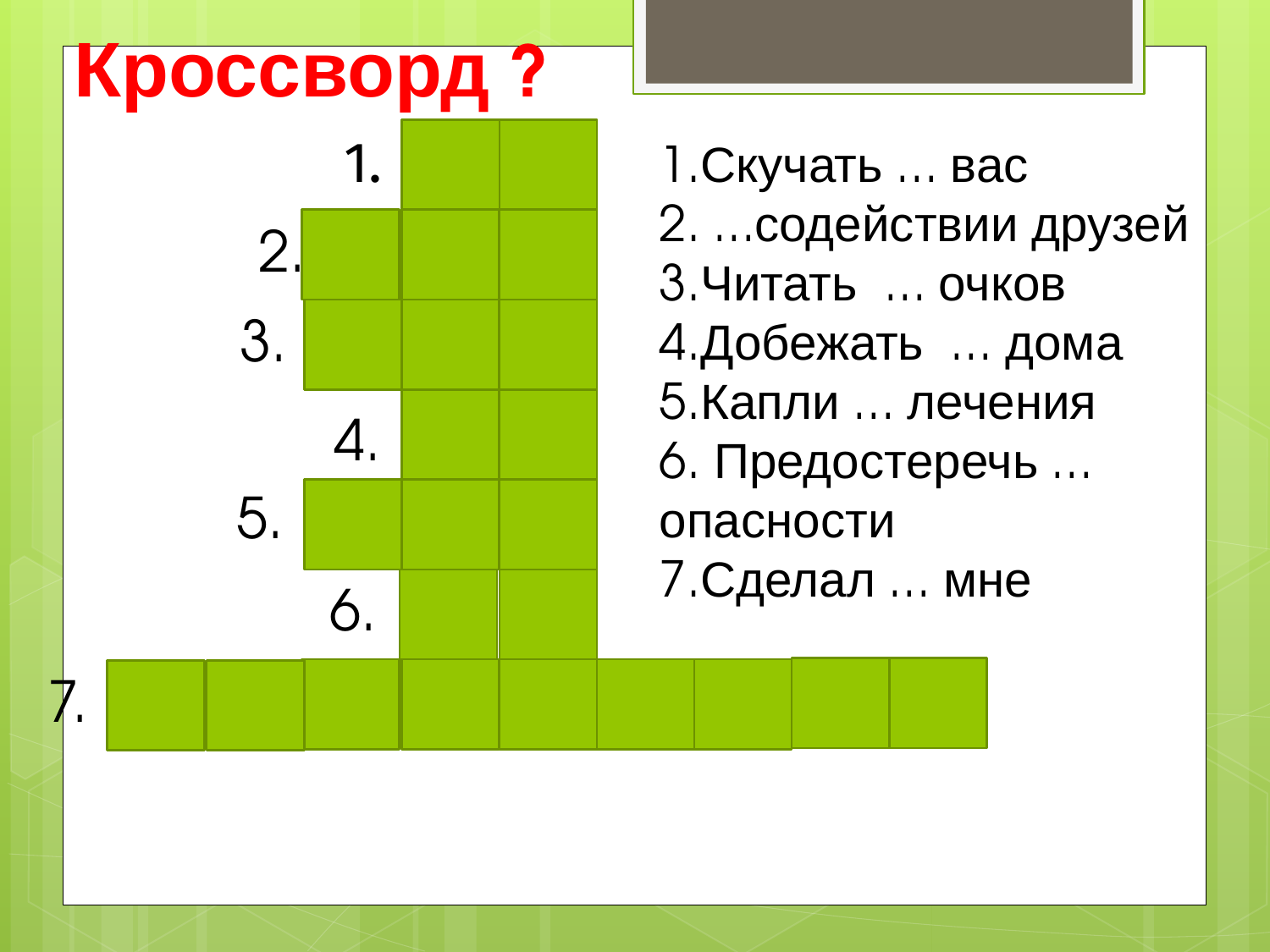

Кроссворд ?
1.

1.Скучать … вас
2. …содействии друзей
3.Читать  … очков
4.Добежать  … дома
5.Капли … лечения
6. Предостеречь … опасности
7.Сделал … мне
2.

3.

4.
#
5.

6.

7.